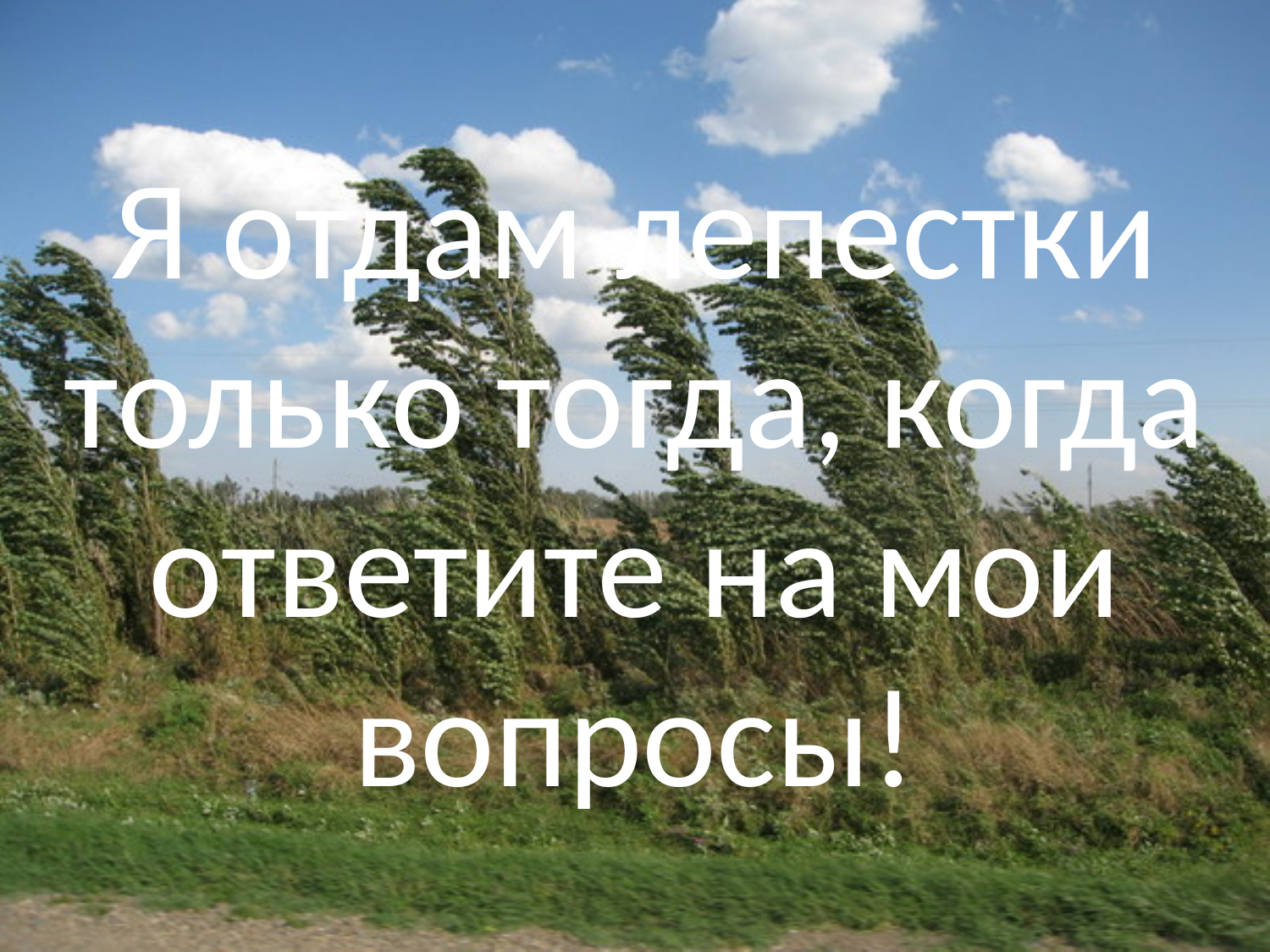

# Я отдам лепестки только тогда, когда ответите на мои вопросы!